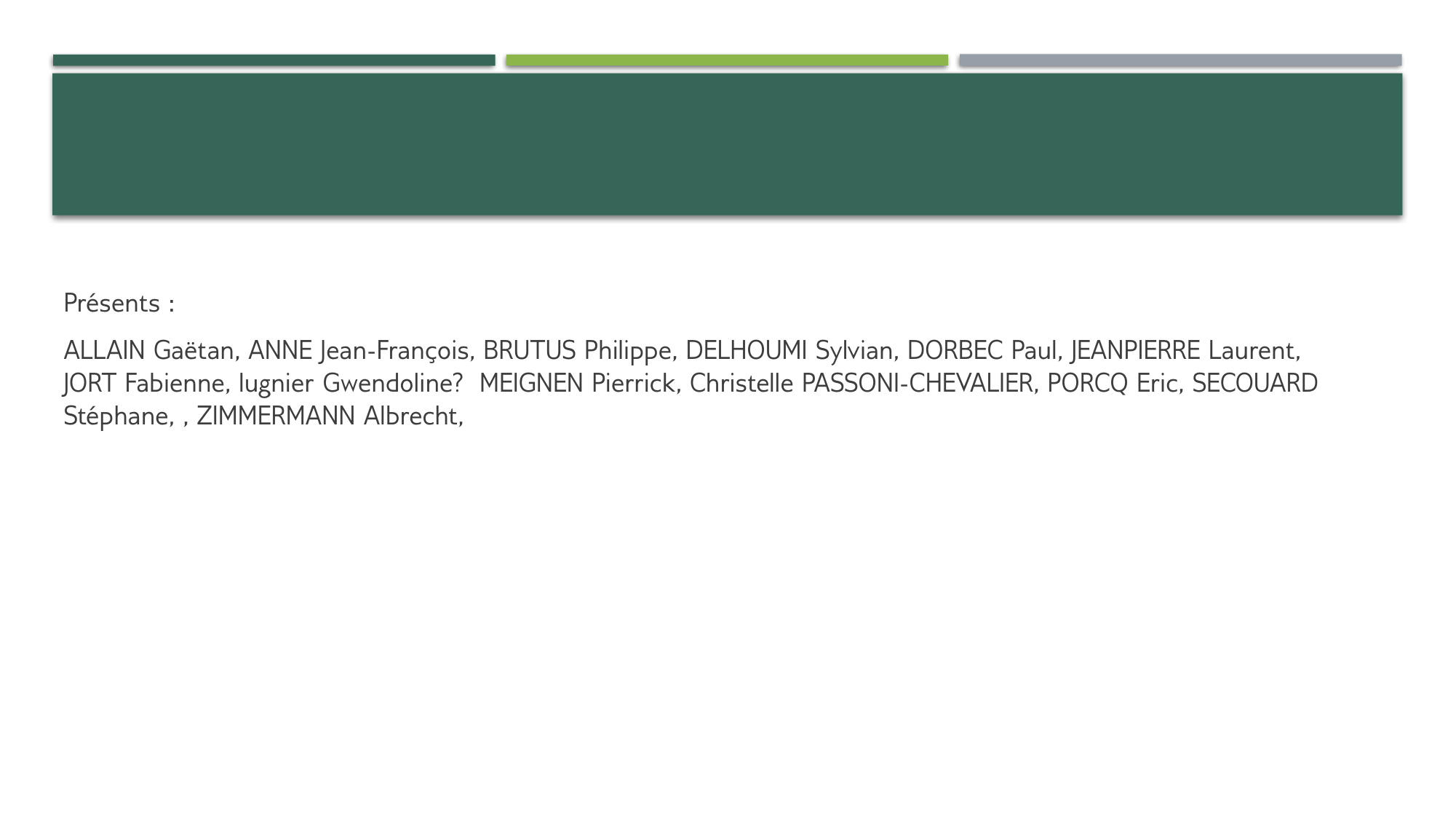

Présents :
ALLAIN Gaëtan, ANNE Jean-François, BRUTUS Philippe, DELHOUMI Sylvian, DORBEC Paul, JEANPIERRE Laurent, JORT Fabienne, lugnier Gwendoline?  MEIGNEN Pierrick, Christelle PASSONI-CHEVALIER, PORCQ Eric, SECOUARD Stéphane, , ZIMMERMANN Albrecht,